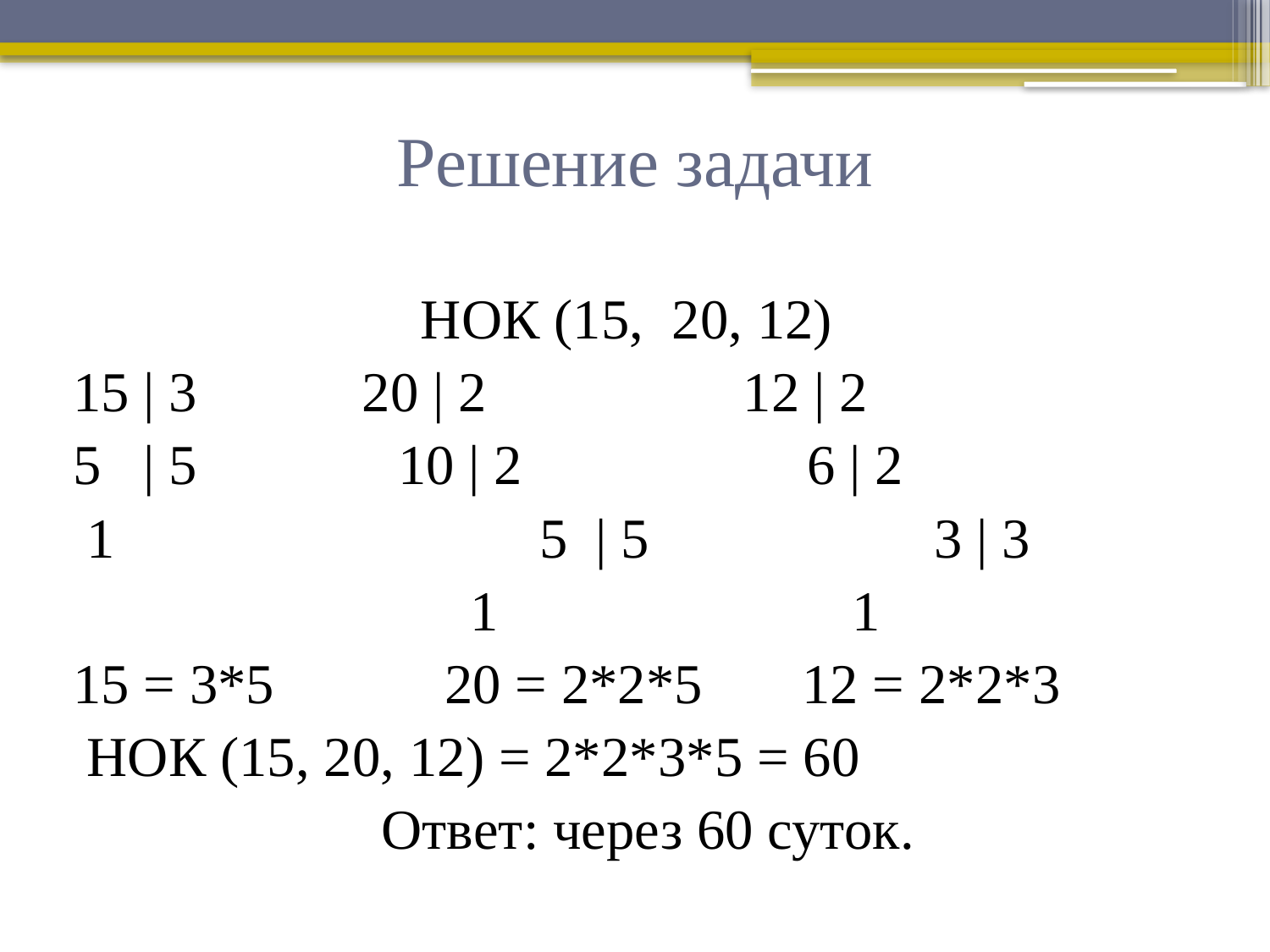

# Решение задачи
НОК (15,  20, 12)
15 | 3		20 | 2			12 | 2
5   | 5		10 | 2			  6 | 2
 1				 5  | 5			  3 | 3
                            1                         1
15 = 3*5            20 = 2*2*5       12 = 2*2*3
 НОК (15, 20, 12) = 2*2*3*5 = 60
  Ответ: через 60 суток.